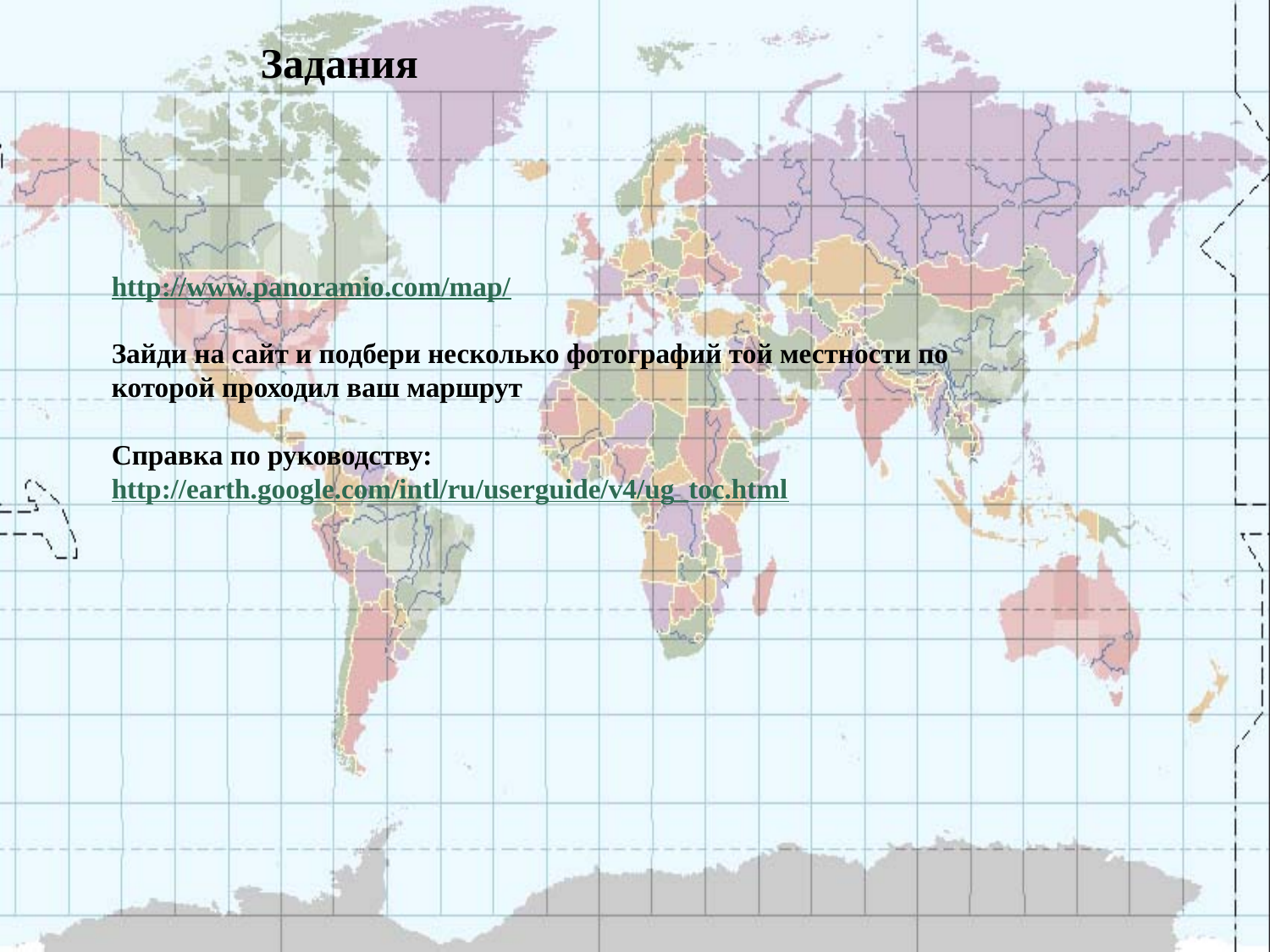

Задания

http://www.panoramio.com/map/

Зайди на сайт и подбери несколько фотографий той местности по которой проходил ваш маршрут

Справка по руководству:
http://earth.google.com/intl/ru/userguide/v4/ug_toc.html